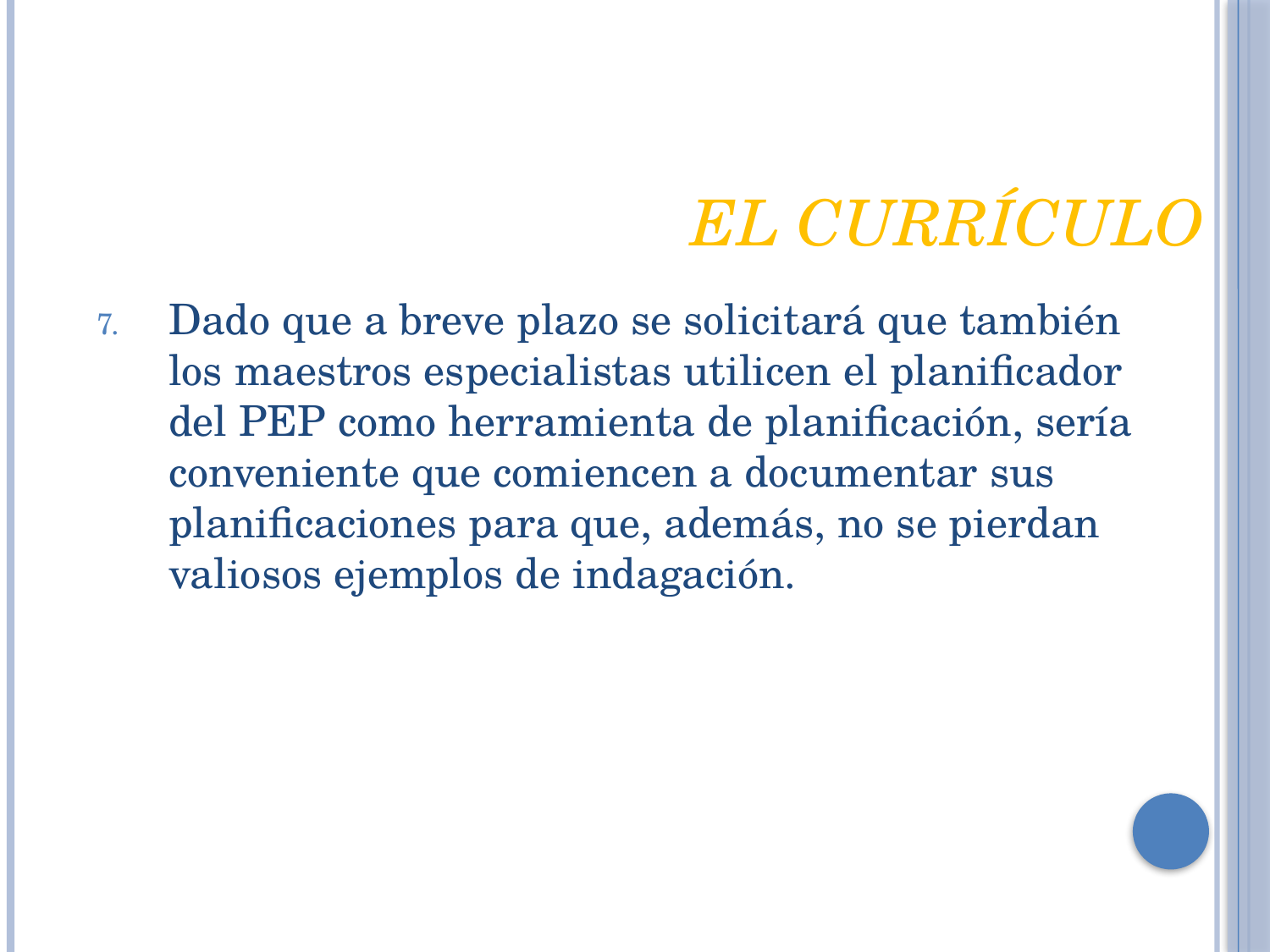

# El Currículo
Dado que a breve plazo se solicitará que también los maestros especialistas utilicen el planificador del PEP como herramienta de planificación, sería conveniente que comiencen a documentar sus planificaciones para que, además, no se pierdan valiosos ejemplos de indagación.